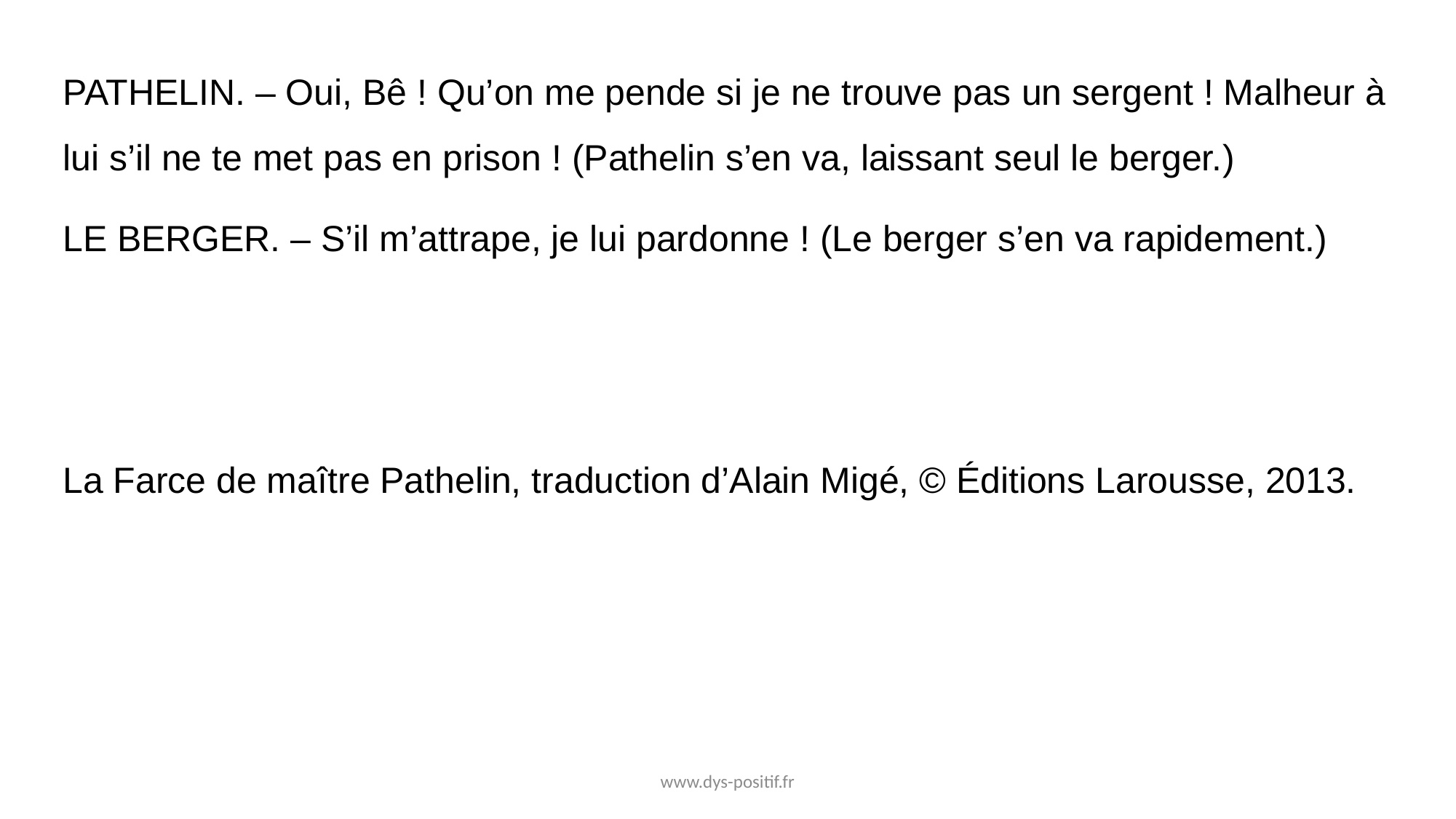

PATHELIN. – Oui, Bê ! Qu’on me pende si je ne trouve pas un sergent ! Malheur à lui s’il ne te met pas en prison ! (Pathelin s’en va, laissant seul le berger.)
LE BERGER. – S’il m’attrape, je lui pardonne ! (Le berger s’en va rapidement.)

La Farce de maître Pathelin, traduction d’Alain Migé, © Éditions Larousse, 2013.
www.dys-positif.fr